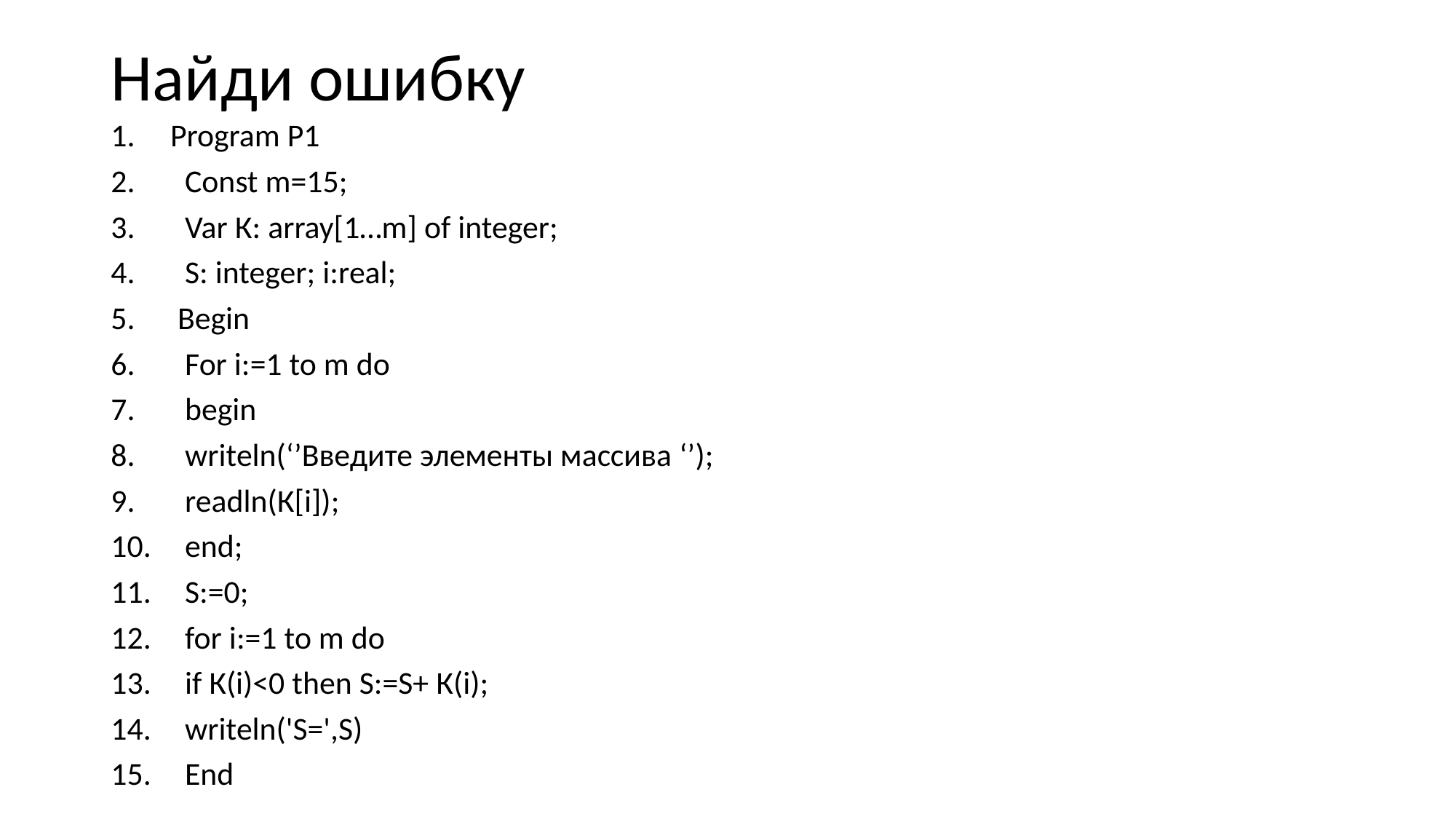

# Найди ошибку
Program P1
  Const m=15;
  Var К: array[1…m] of integer;
  S: integer; i:real;
 Begin
  For i:=1 to m do
  begin
  writeln(‘’Введите элементы массива ‘’);
  readln(К[i]);
  end;
  S:=0;
  for i:=1 to m do
  if К(i)<0 then S:=S+ К(i);
  writeln('S=',S)
  End